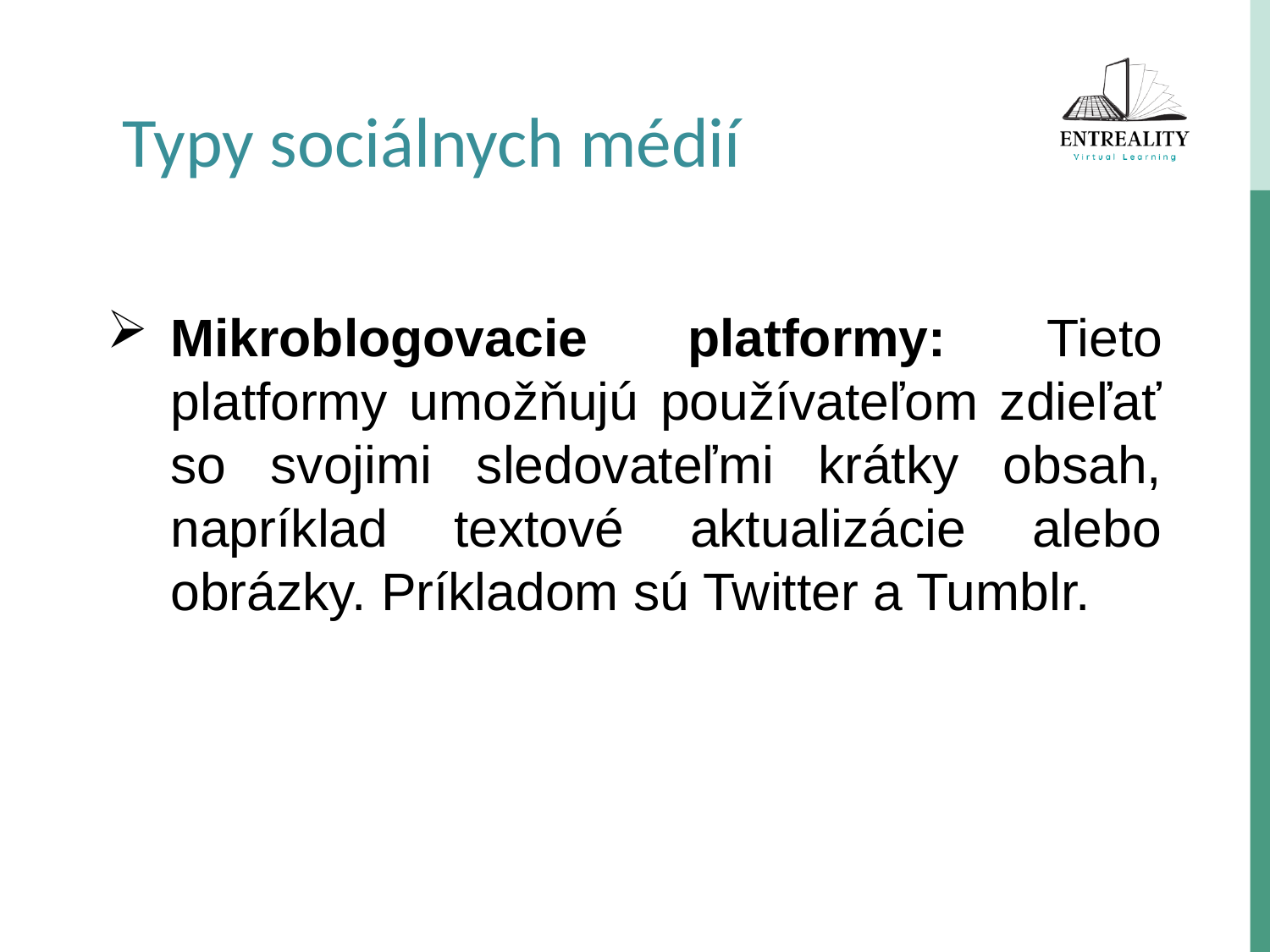

Typy sociálnych médií
Mikroblogovacie platformy: Tieto platformy umožňujú používateľom zdieľať so svojimi sledovateľmi krátky obsah, napríklad textové aktualizácie alebo obrázky. Príkladom sú Twitter a Tumblr.